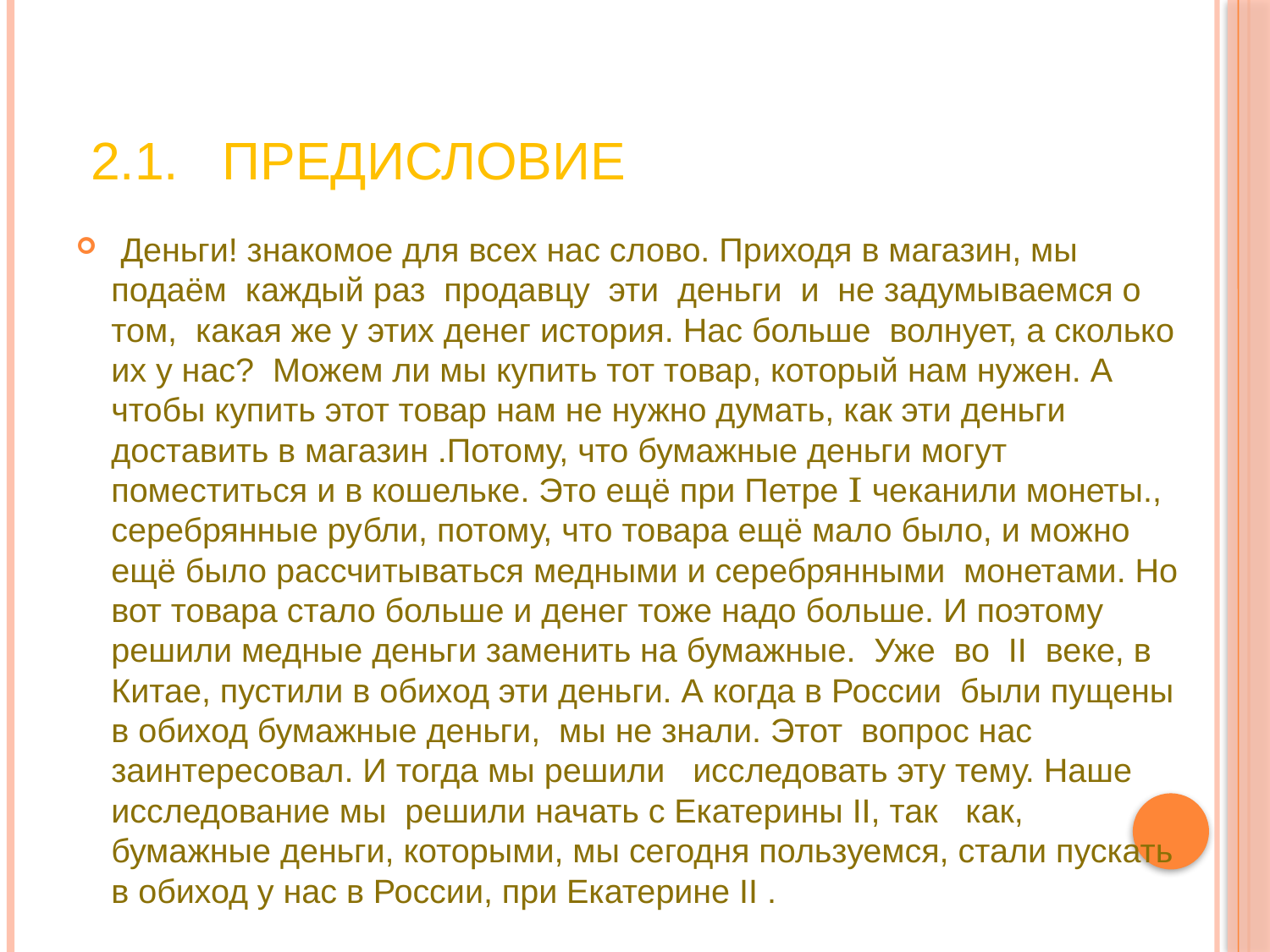

# 2.1.   Предисловие
 Деньги! знакомое для всех нас слово. Приходя в магазин, мы  подаём  каждый раз  продавцу  эти  деньги  и  не задумываемся о том,  какая же у этих денег история. Нас больше  волнует, а сколько их у нас?  Можем ли мы купить тот товар, который нам нужен. А чтобы купить этот товар нам не нужно думать, как эти деньги доставить в магазин .Потому, что бумажные деньги могут поместиться и в кошельке. Это ещё при Петре I чеканили монеты., серебрянные рубли, потому, что товара ещё мало было, и можно ещё было рассчитываться медными и серебрянными  монетами. Но вот товара стало больше и денег тоже надо больше. И поэтому решили медные деньги заменить на бумажные.  Уже  во  II  веке, в Китае, пустили в обиход эти деньги. А когда в России  были пущены в обиход бумажные деньги,  мы не знали. Этот  вопрос нас заинтересовал. И тогда мы решили   исследовать эту тему. Наше исследование мы  решили начать с Екатерины II, так   как,  бумажные деньги, которыми, мы сегодня пользуемся, стали пускать в обиход у нас в России, при Екатерине II .